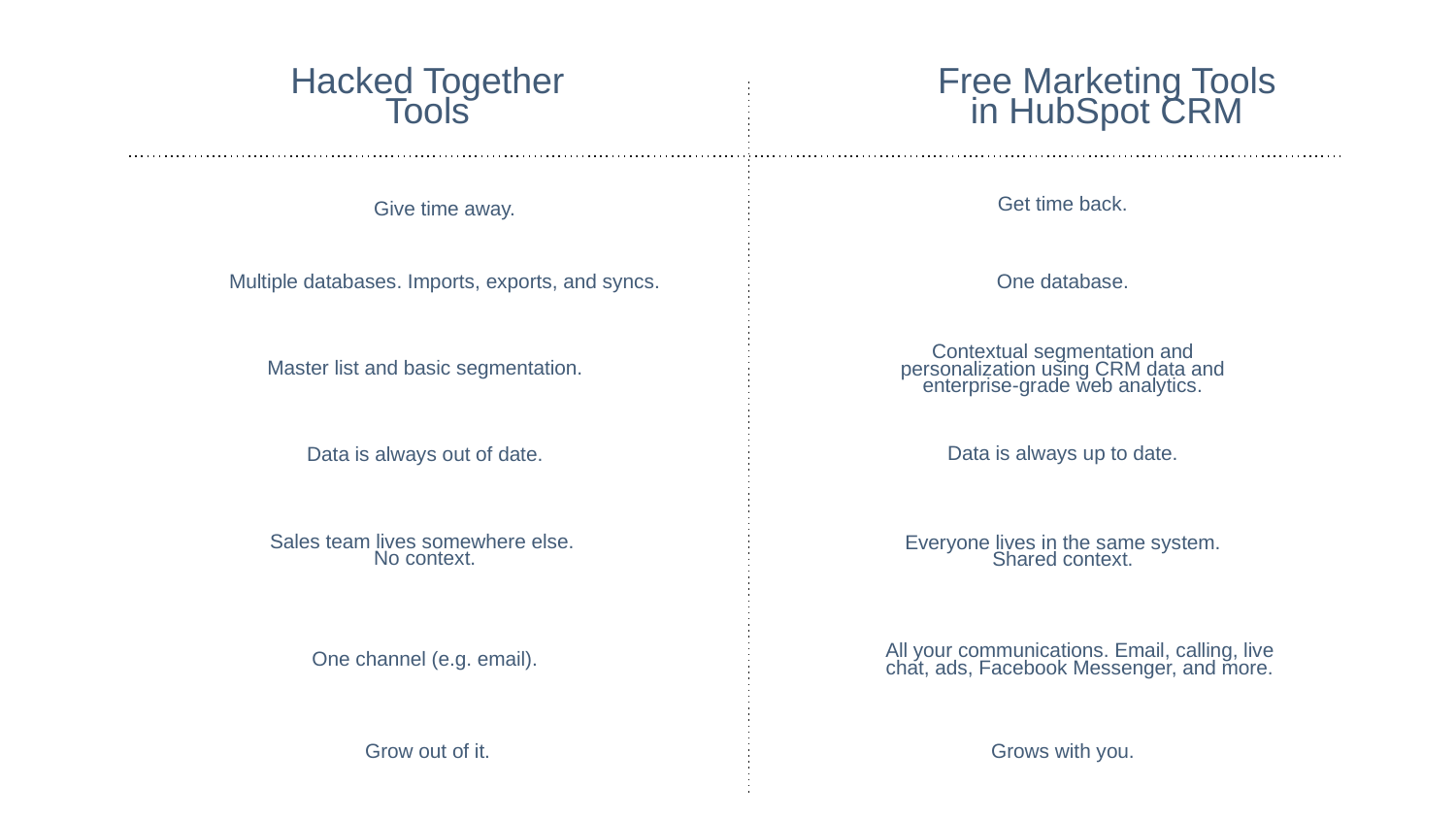

Hacked Together Tools
Free Marketing Tools in HubSpot CRM
Get time back.
Give time away.
Multiple databases. Imports, exports, and syncs.
One database.
Master list and basic segmentation.
Contextual segmentation and personalization using CRM data and enterprise-grade web analytics.
Data is always up to date.
Data is always out of date.
Sales team lives somewhere else.
No context.
Everyone lives in the same system.
Shared context.
One channel (e.g. email).
All your communications. Email, calling, live chat, ads, Facebook Messenger, and more.
Grow out of it.
Grows with you.